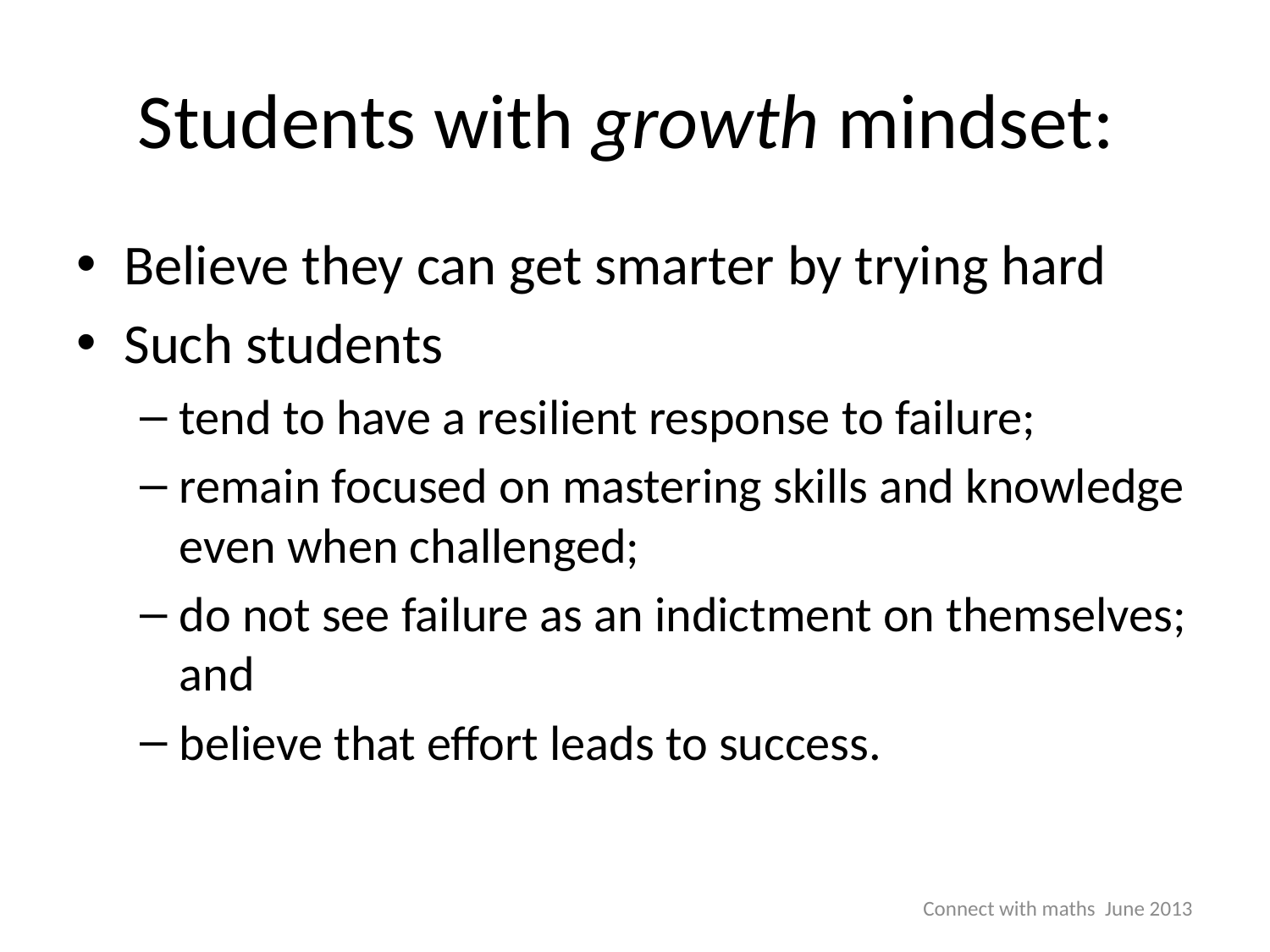

# Students with growth mindset:
Believe they can get smarter by trying hard
Such students
tend to have a resilient response to failure;
remain focused on mastering skills and knowledge even when challenged;
do not see failure as an indictment on themselves; and
believe that effort leads to success.
Connect with maths  June 2013